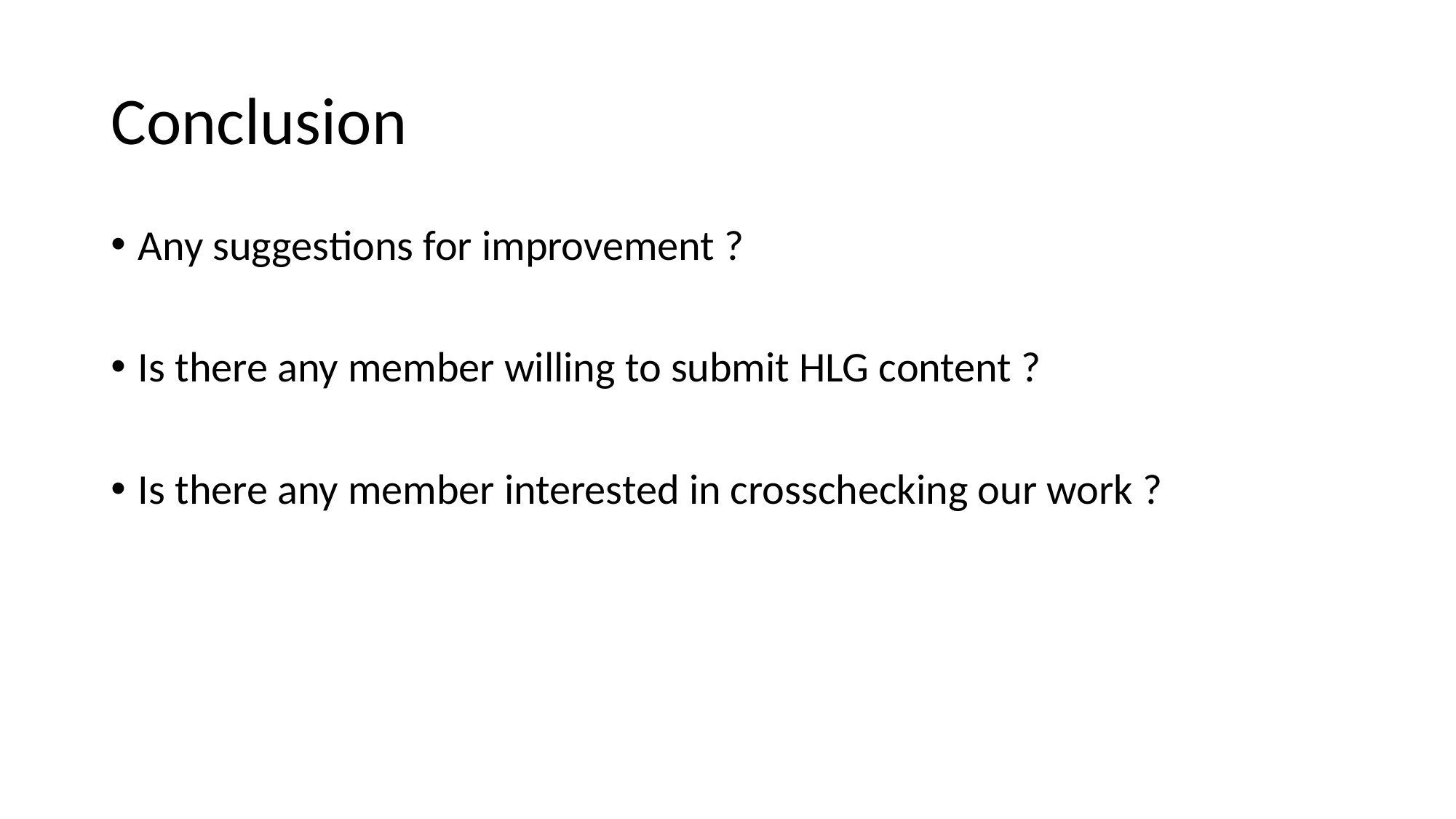

# Conclusion
Any suggestions for improvement ?

Is there any member willing to submit HLG content ?

Is there any member interested in crosschecking our work ?